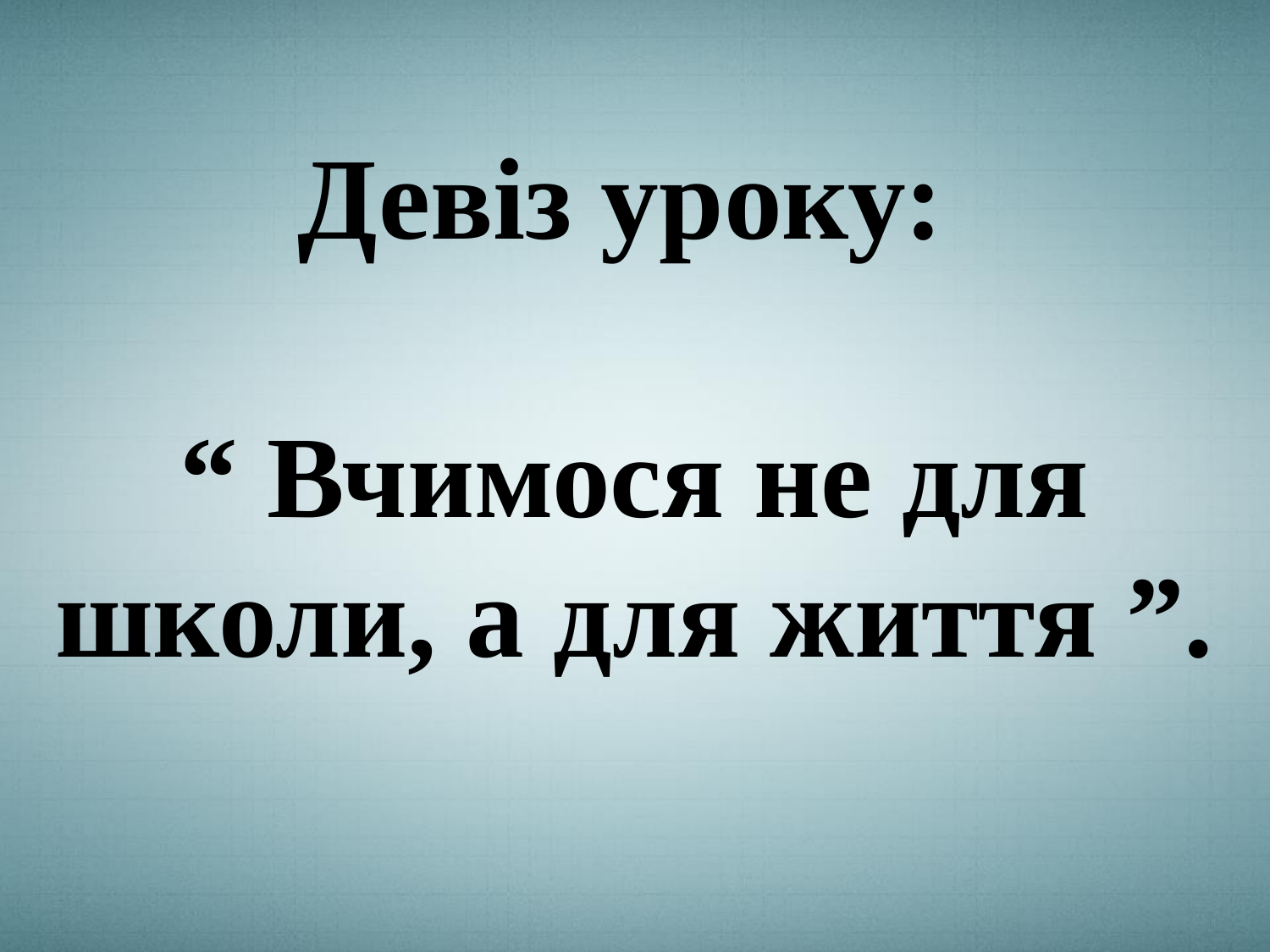

Девіз уроку:

“ Вчимося не для школи, а для життя ”.